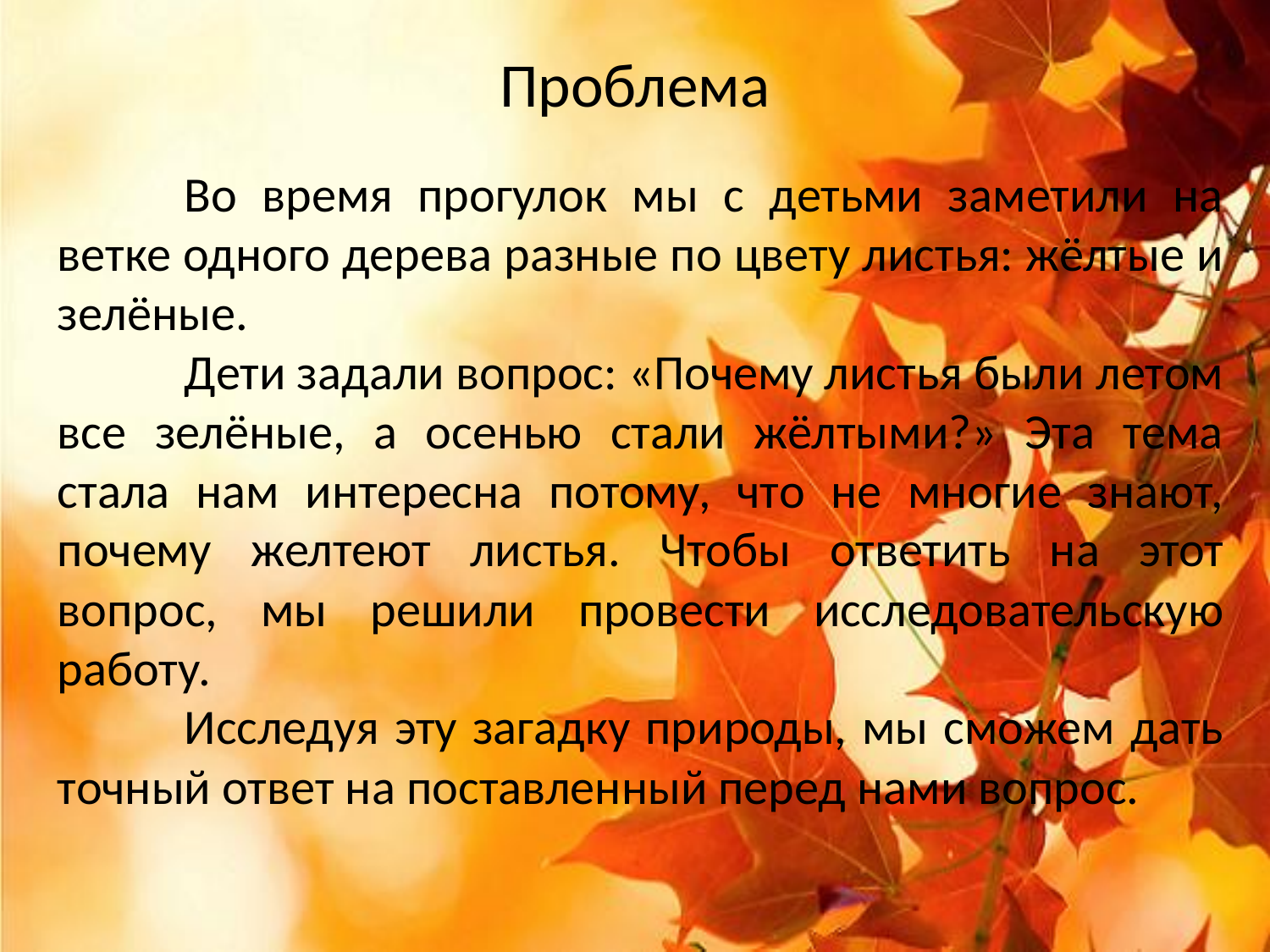

# Проблема
	Во время прогулок мы с детьми заметили на ветке одного дерева разные по цвету листья: жёлтые и зелёные.
	Дети задали вопрос: «Почему листья были летом все зелёные, а осенью стали жёлтыми?» Эта тема стала нам интересна потому, что не многие знают, почему желтеют листья. Чтобы ответить на этот вопрос, мы решили провести исследовательскую работу.
	Исследуя эту загадку природы, мы сможем дать точный ответ на поставленный перед нами вопрос.